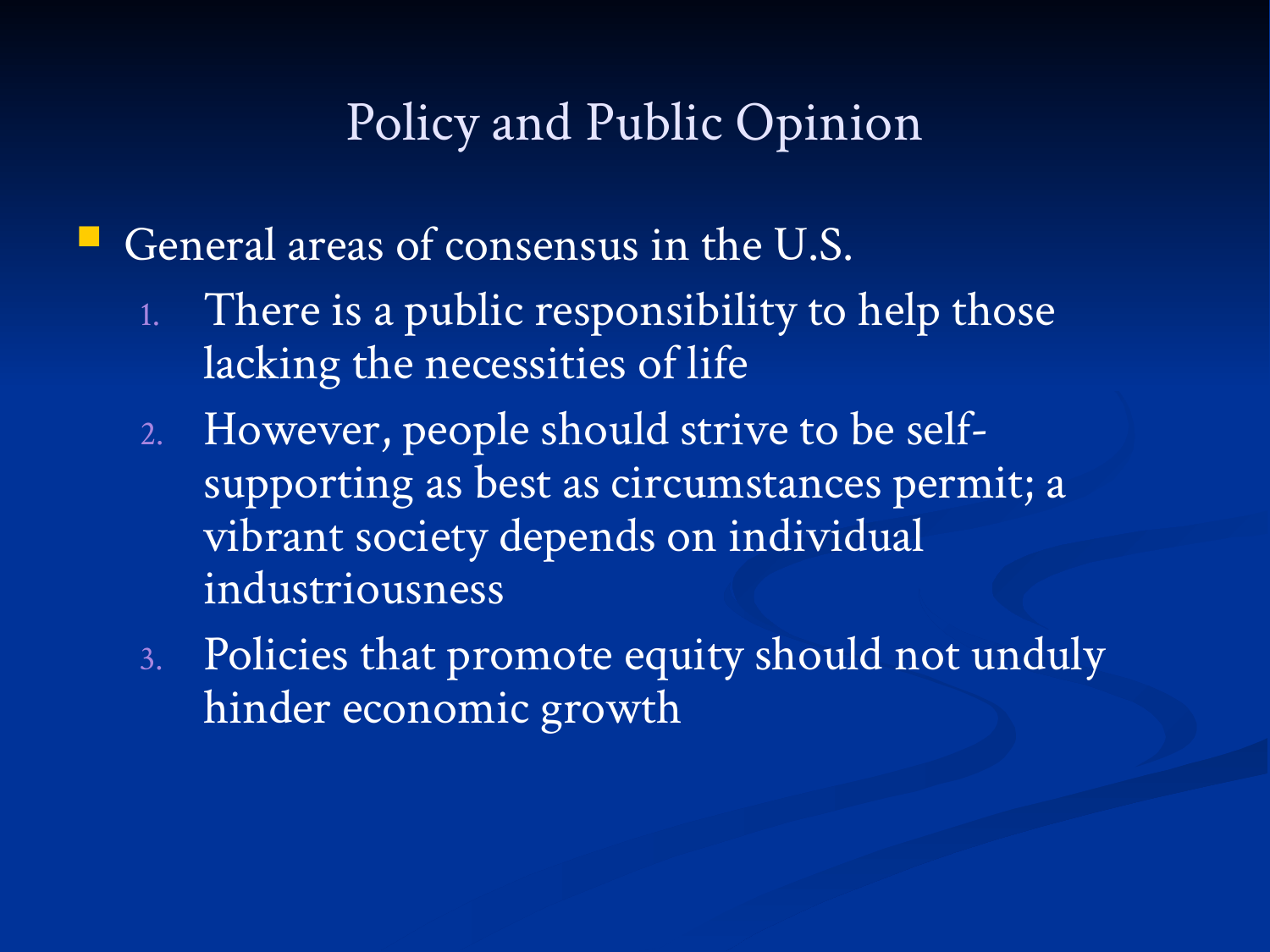

Policy and Public Opinion
# General areas of consensus in the U.S.
There is a public responsibility to help those lacking the necessities of life
However, people should strive to be self-supporting as best as circumstances permit; a vibrant society depends on individual industriousness
Policies that promote equity should not unduly hinder economic growth